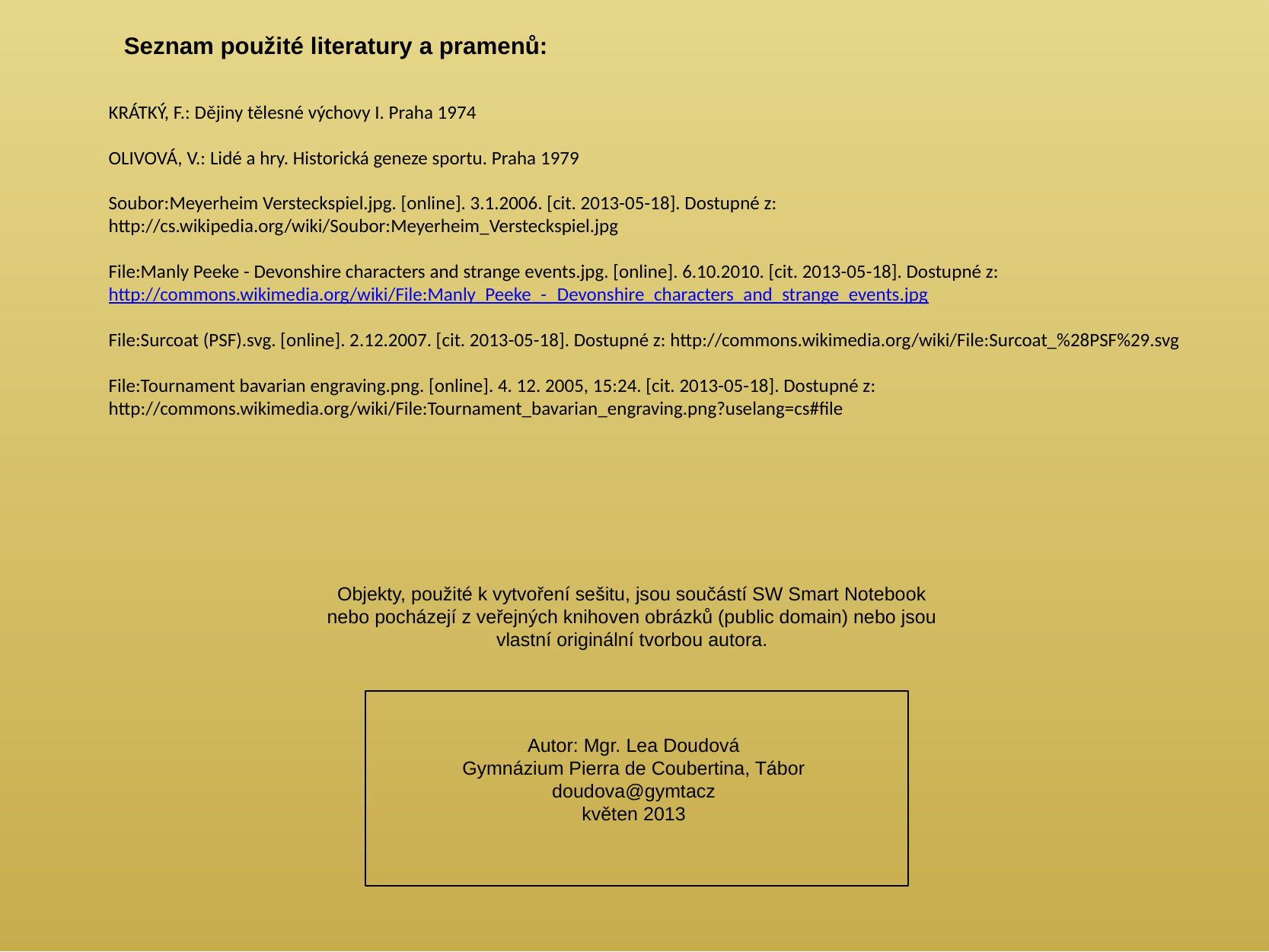

Seznam použité literatury a pramenů:

KRÁTKÝ, F.: Dějiny tělesné výchovy I. Praha 1974

OLIVOVÁ, V.: Lidé a hry. Historická geneze sportu. Praha 1979

Soubor:Meyerheim Versteckspiel.jpg. [online]. 3.1.2006. [cit. 2013-05-18]. Dostupné z: http://cs.wikipedia.org/wiki/Soubor:Meyerheim_Versteckspiel.jpg

File:Manly Peeke - Devonshire characters and strange events.jpg. [online]. 6.10.2010. [cit. 2013-05-18]. Dostupné z: http://commons.wikimedia.org/wiki/File:Manly_Peeke_-_Devonshire_characters_and_strange_events.jpg

File:Surcoat (PSF).svg. [online]. 2.12.2007. [cit. 2013-05-18]. Dostupné z: http://commons.wikimedia.org/wiki/File:Surcoat_%28PSF%29.svg

File:Tournament bavarian engraving.png. [online]. 4. 12. 2005, 15:24. [cit. 2013-05-18]. Dostupné z: http://commons.wikimedia.org/wiki/File:Tournament_bavarian_engraving.png?uselang=cs#file

Objekty, použité k vytvoření sešitu, jsou součástí SW Smart Notebook nebo pocházejí z veřejných knihoven obrázků (public domain) nebo jsou vlastní originální tvorbou autora.

Autor: Mgr. Lea Doudová
Gymnázium Pierra de Coubertina, Tábor
doudova@gymtacz
květen 2013